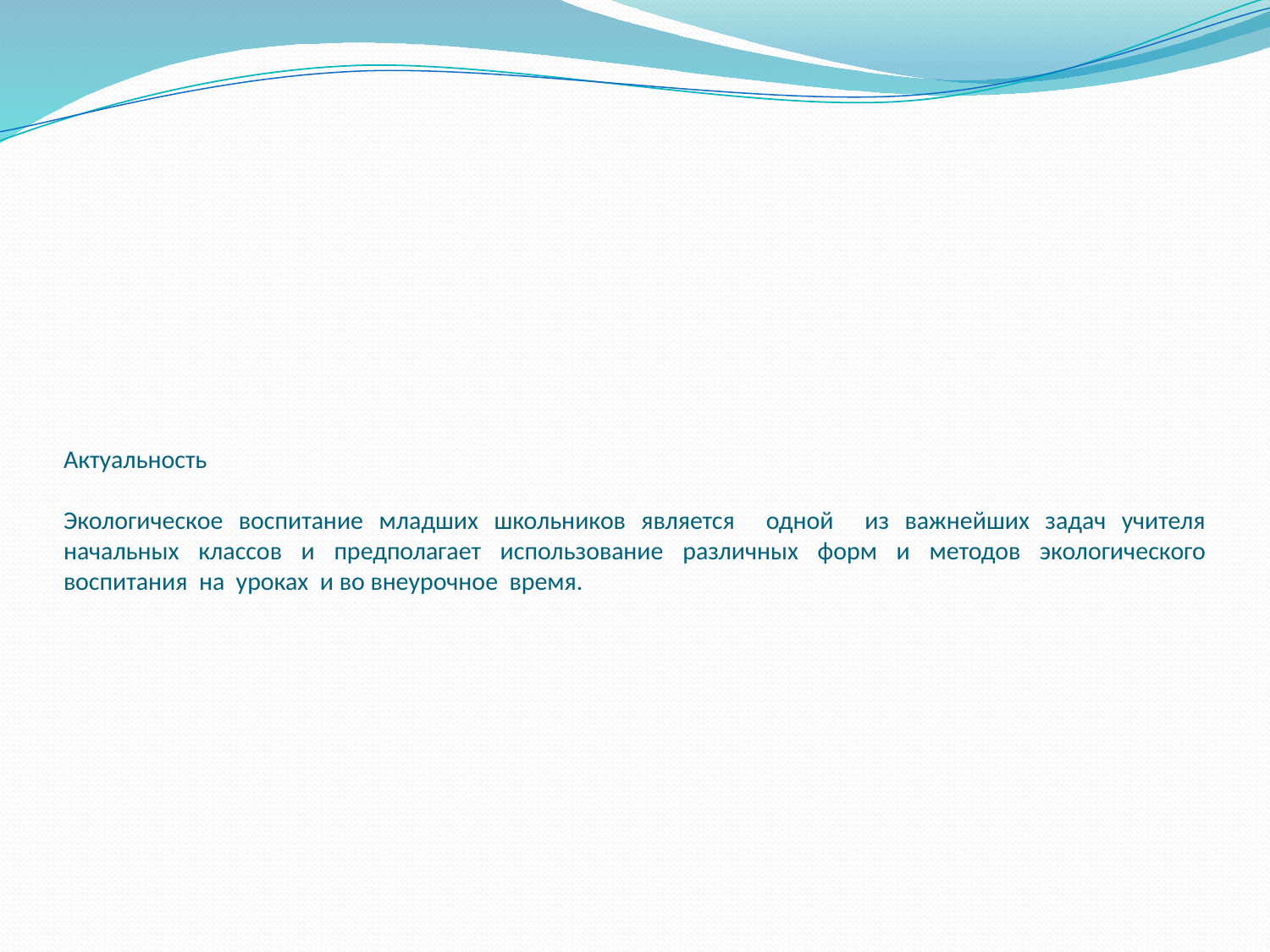

# Актуальность Экологическое воспитание младших школьников является  одной  из важнейших задач учителя начальных классов и предполагает использование различных форм и методов экологического воспитания  на  уроках  и во внеурочное  время.